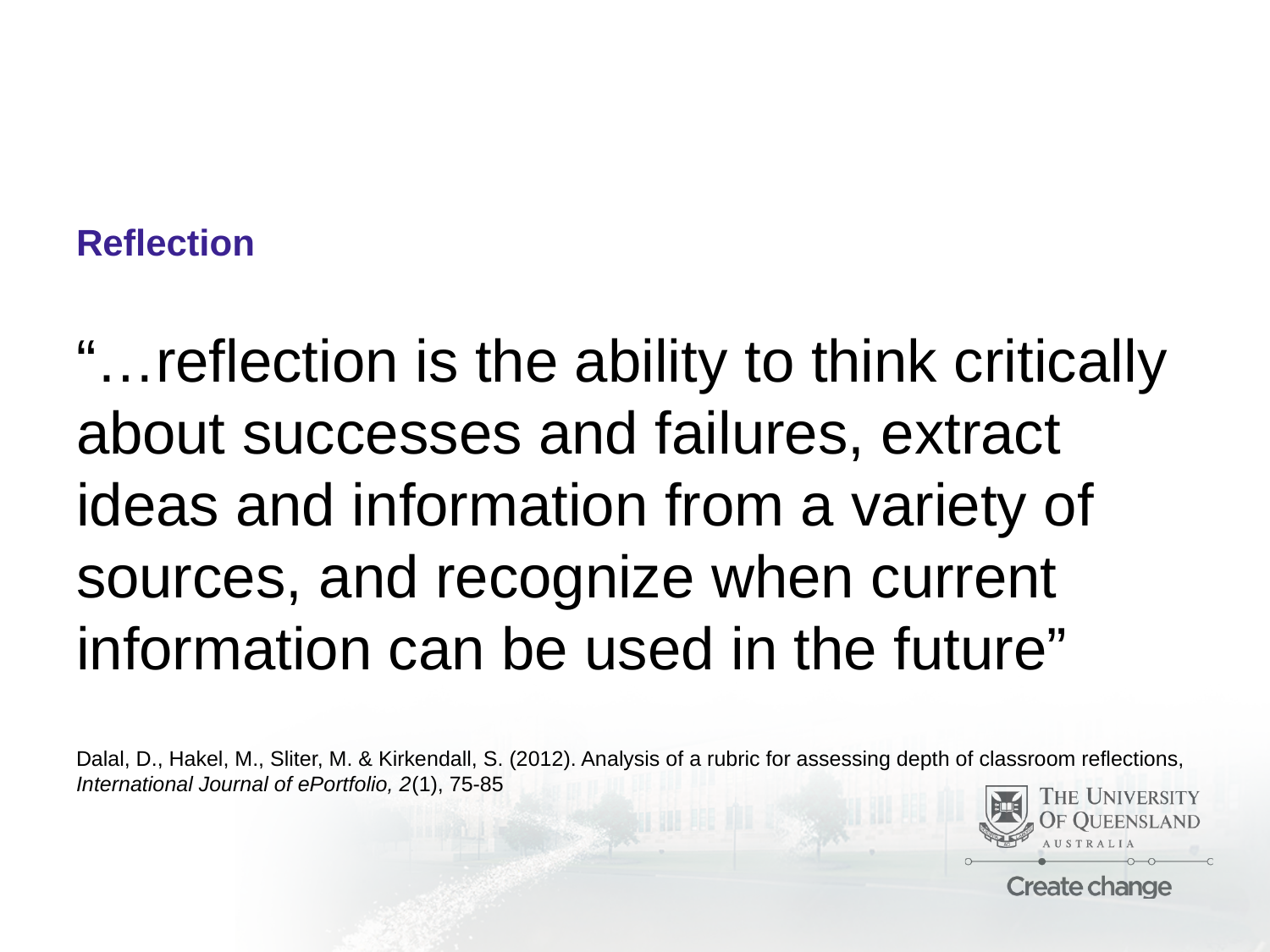

# Reflection
“…reflection is the ability to think critically about successes and failures, extract ideas and information from a variety of sources, and recognize when current information can be used in the future”

Dalal, D., Hakel, M., Sliter, M. & Kirkendall, S. (2012). Analysis of a rubric for assessing depth of classroom reflections, International Journal of ePortfolio, 2(1), 75-85